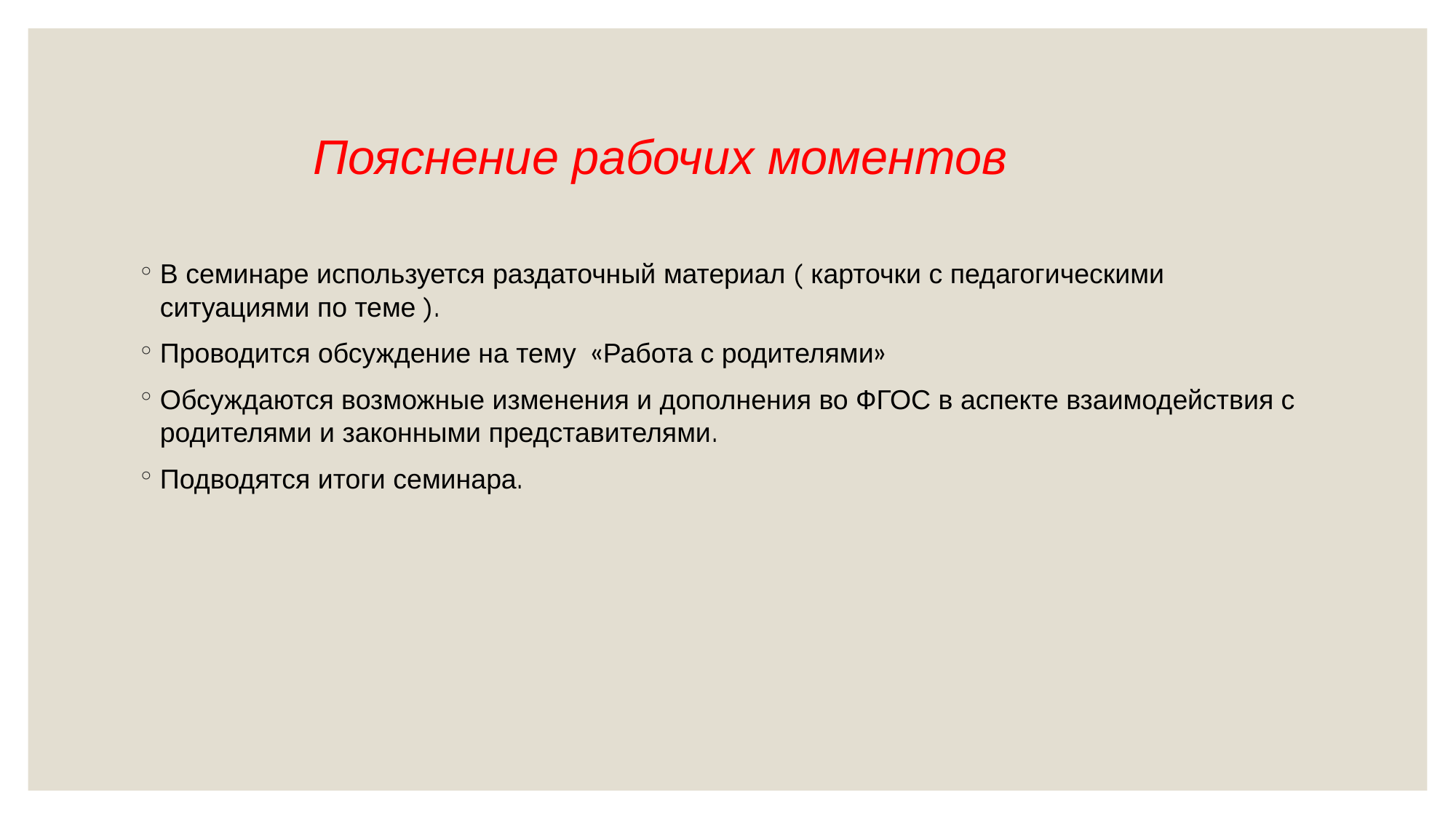

# Пояснение рабочих моментов
В семинаре используется раздаточный материал ( карточки с педагогическими ситуациями по теме ).
Проводится обсуждение на тему  «Работа с родителями»
Обсуждаются возможные изменения и дополнения во ФГОС в аспекте взаимодействия с родителями и законными представителями.
Подводятся итоги семинара.